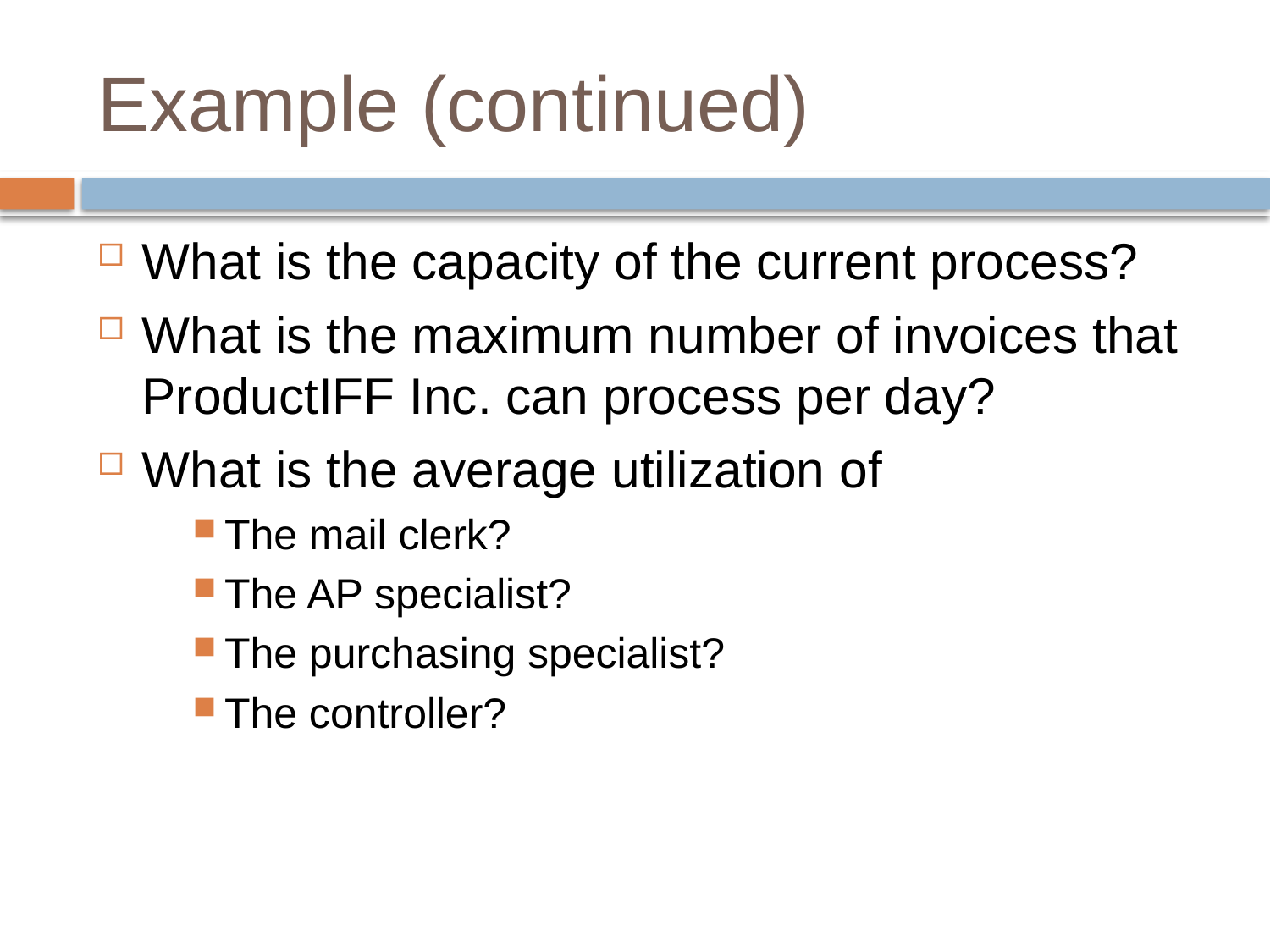

# Example (continued)
What is the capacity of the current process?
What is the maximum number of invoices that ProductIFF Inc. can process per day?
What is the average utilization of
The mail clerk?
The AP specialist?
The purchasing specialist?
The controller?